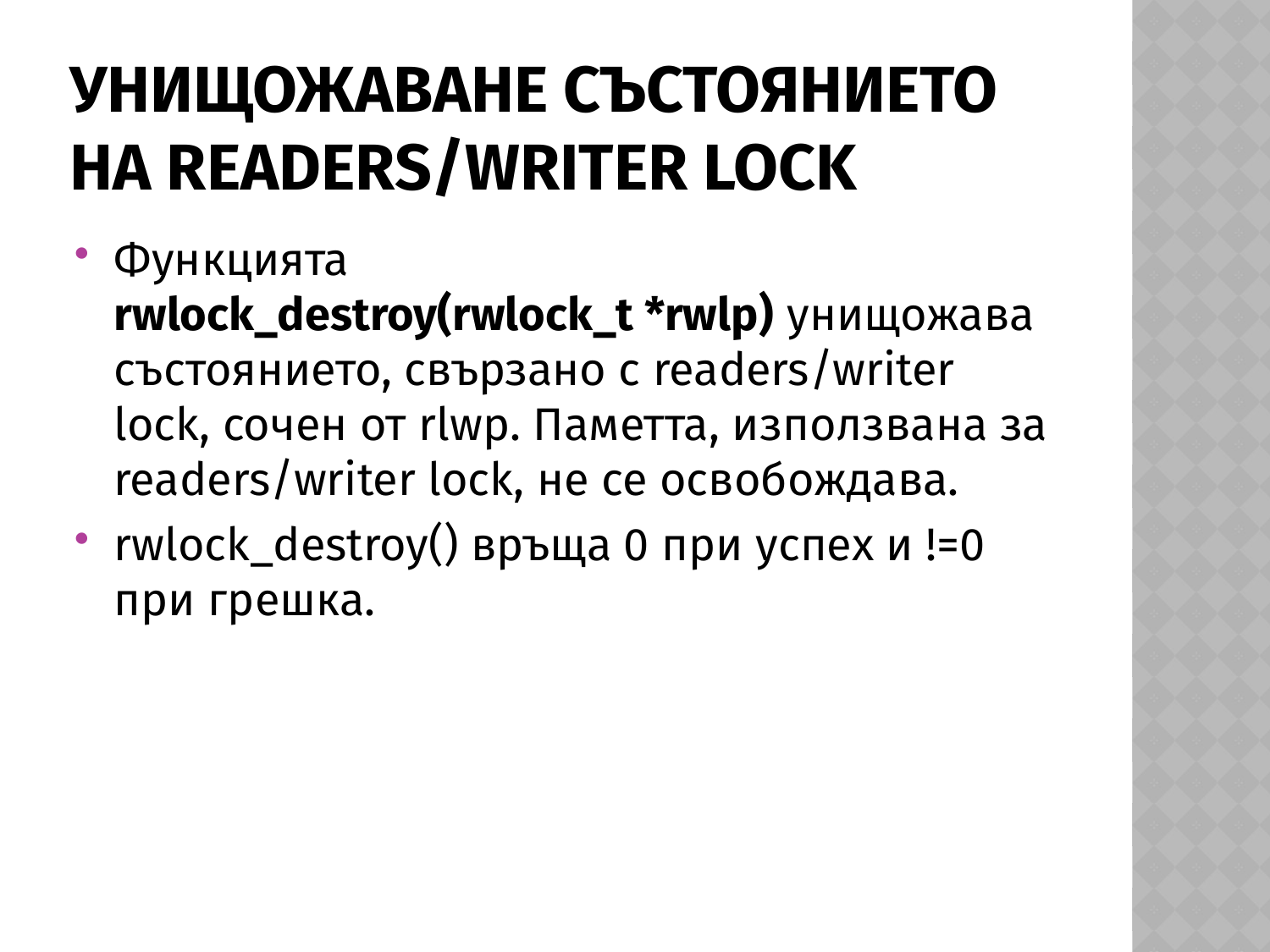

# Унищожаване състоянието на Readers/Writer Lock
Функцията 
rwlock_destroy(rwlock_t *rwlp) унищожава състоянието, свързано с readers/writer lock, сочен от rlwp. Паметта, използвана за readers/writer lock, не се освобождава.
rwlock_destroy() връща 0 при успех и !=0 при грешка.